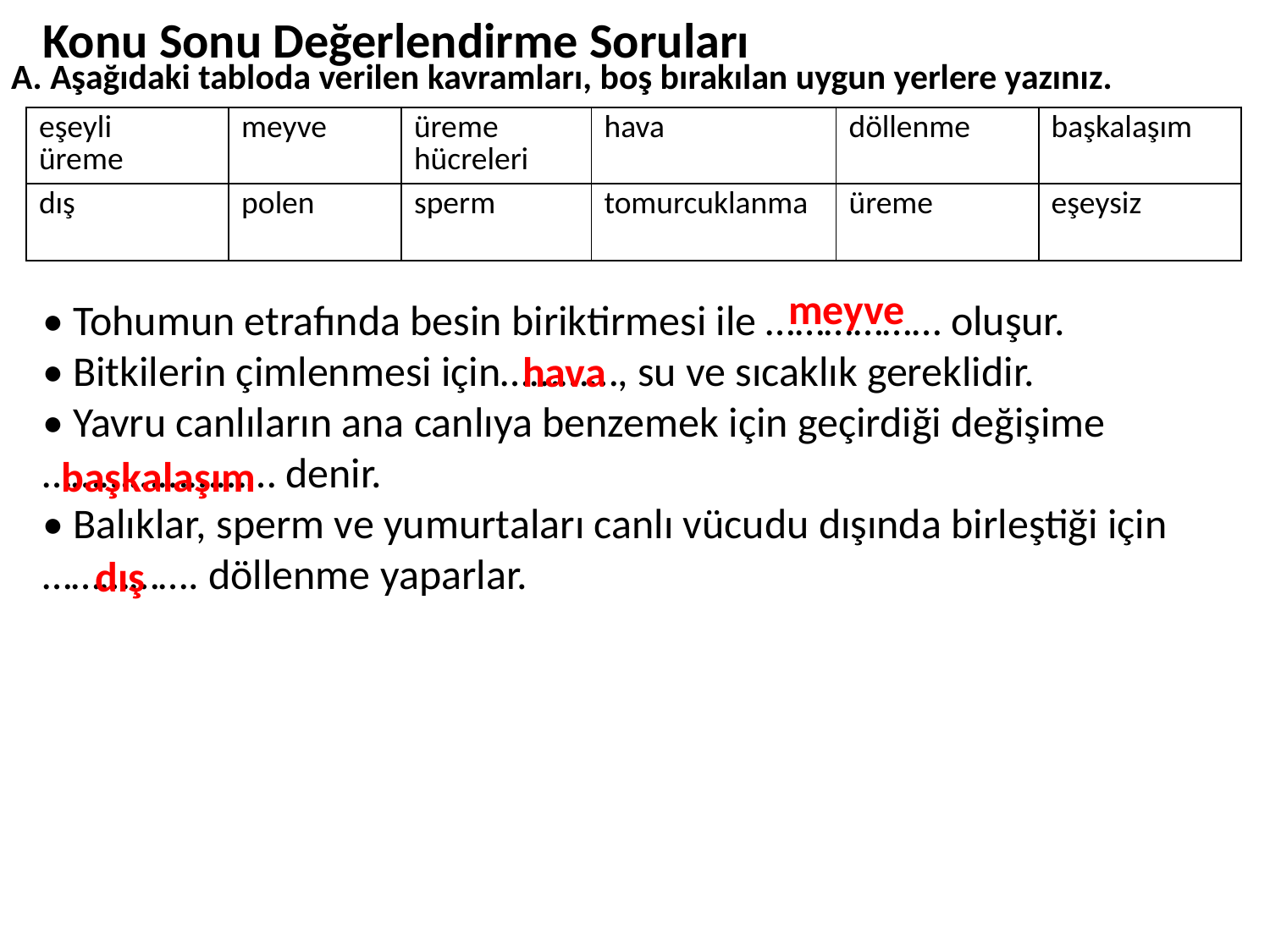

Konu Sonu Değerlendirme Soruları
A. Aşağıdaki tabloda verilen kavramları, boş bırakılan uygun yerlere yazınız.
| eşeyli üreme | meyve | üreme hücreleri | hava | döllenme | başkalaşım |
| --- | --- | --- | --- | --- | --- |
| dış | polen | sperm | tomurcuklanma | üreme | eşeysiz |
meyve
• Tohumun etrafında besin biriktirmesi ile ……………… oluşur.
• Bitkilerin çimlenmesi için…………, su ve sıcaklık gereklidir.
• Yavru canlıların ana canlıya benzemek için geçirdiği değişime …………………… denir.
• Balıklar, sperm ve yumurtaları canlı vücudu dışında birleştiği için ……………. döllenme yaparlar.
hava
başkalaşım
dış